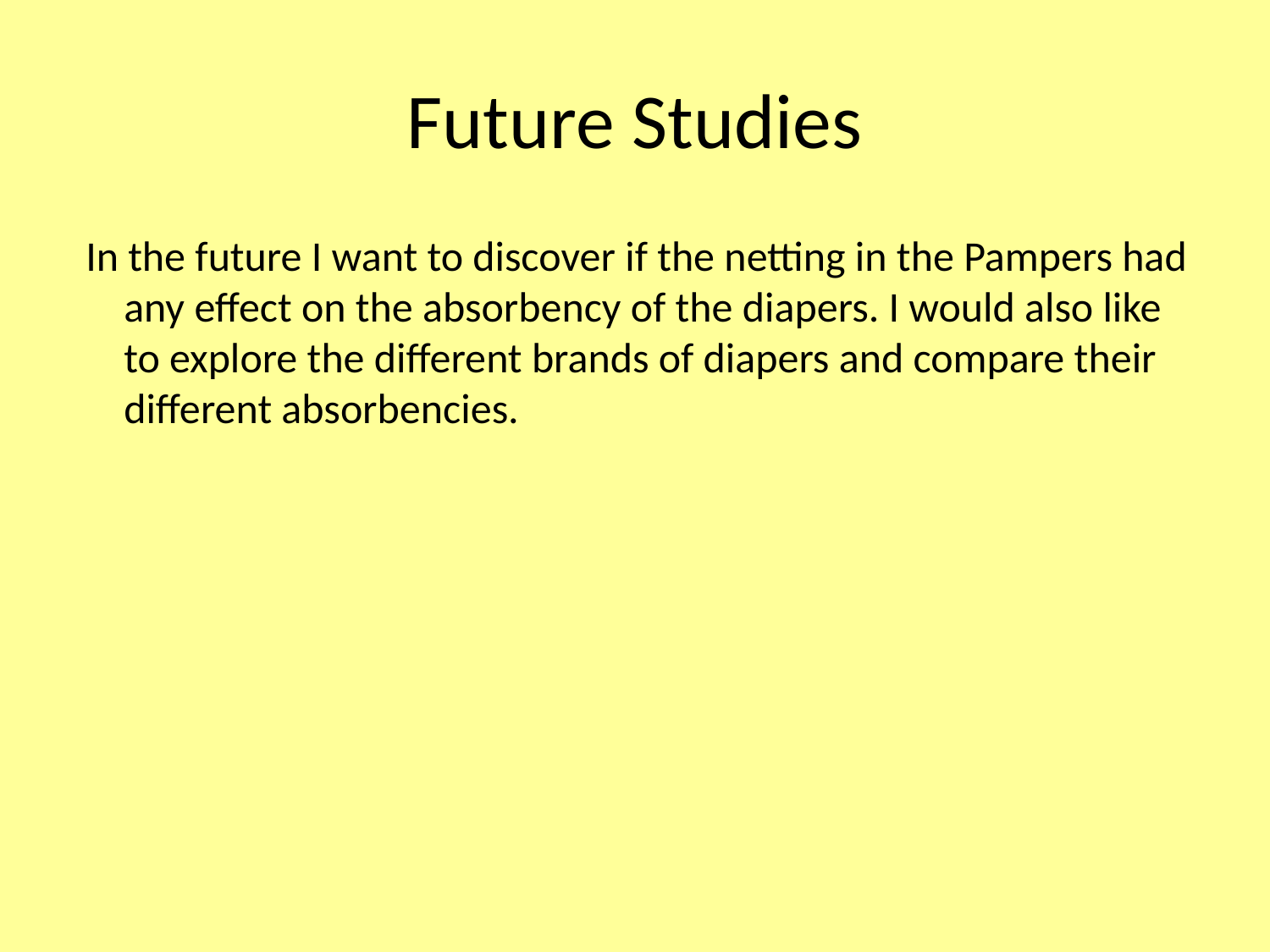

# Future Studies
 In the future I want to discover if the netting in the Pampers had any effect on the absorbency of the diapers. I would also like to explore the different brands of diapers and compare their different absorbencies.